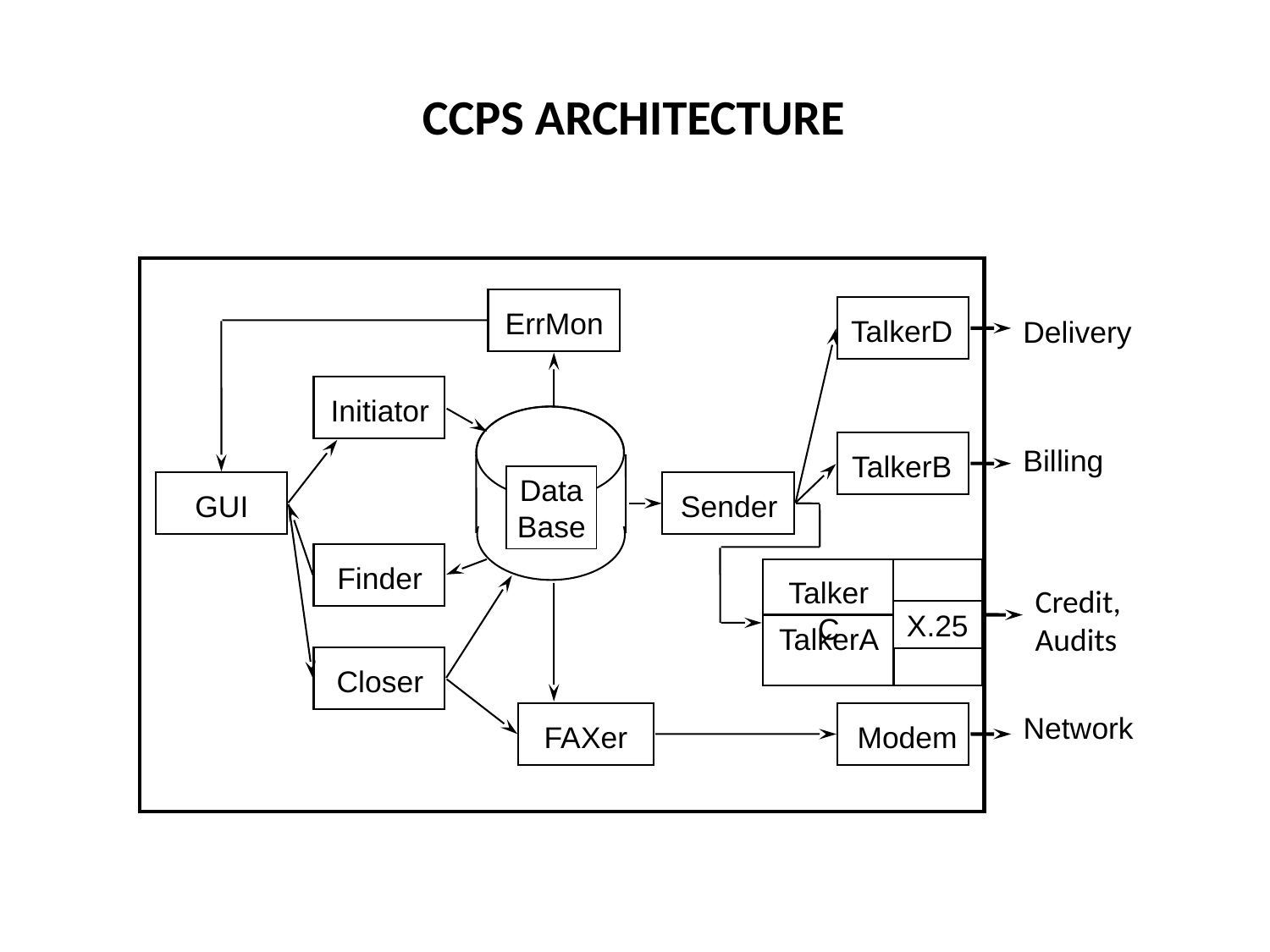

CCPS ARCHITECTURE

ErrMon
TalkerD
Delivery

Initiator

Billing

TalkerB

Data
Base

GUI

Sender

Finder

TalkerC

X.25

TalkerA

Closer

Network
FAXer
Modem

Credit,
Audits